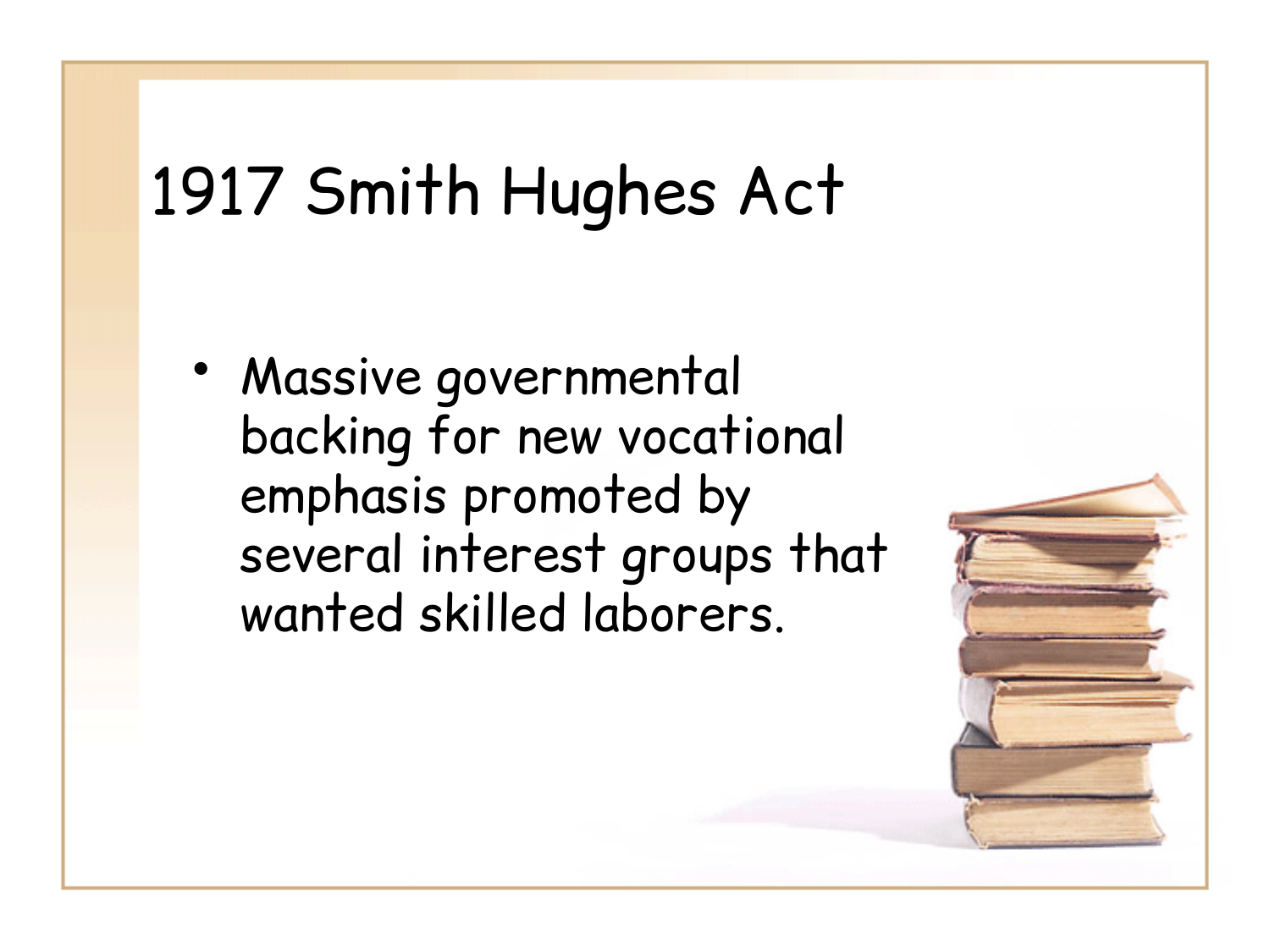

# 1917 Smith Hughes Act
Massive governmental backing for new vocational emphasis promoted by several interest groups that wanted skilled laborers.